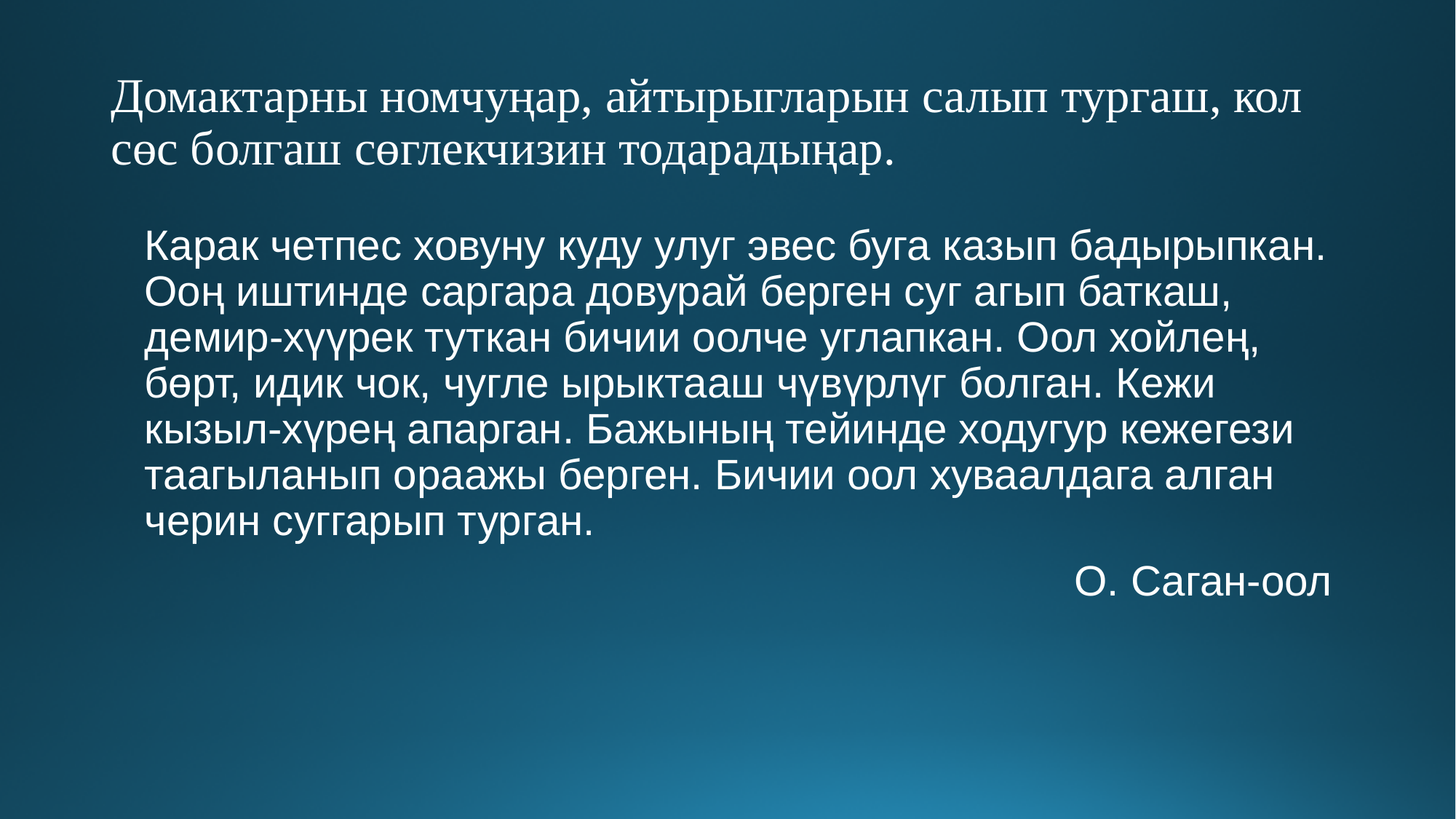

# Домактарны номчуңар, айтырыгларын салып тургаш, кол сөс болгаш сөглекчизин тодарадыңар.
Карак четпес ховуну куду улуг эвес буга казып бадырыпкан. Ооң иштинде саргара довурай берген суг агып баткаш, демир-хүүрек туткан бичии оолче углапкан. Оол хойлең, бөрт, идик чок, чугле ырыктааш чүвүрлүг болган. Кежи кызыл-хүрең апарган. Бажының тейинде ходугур кежегези таагыланып ораажы берген. Бичии оол хуваалдага алган черин суггарып турган.
 О. Саган-оол